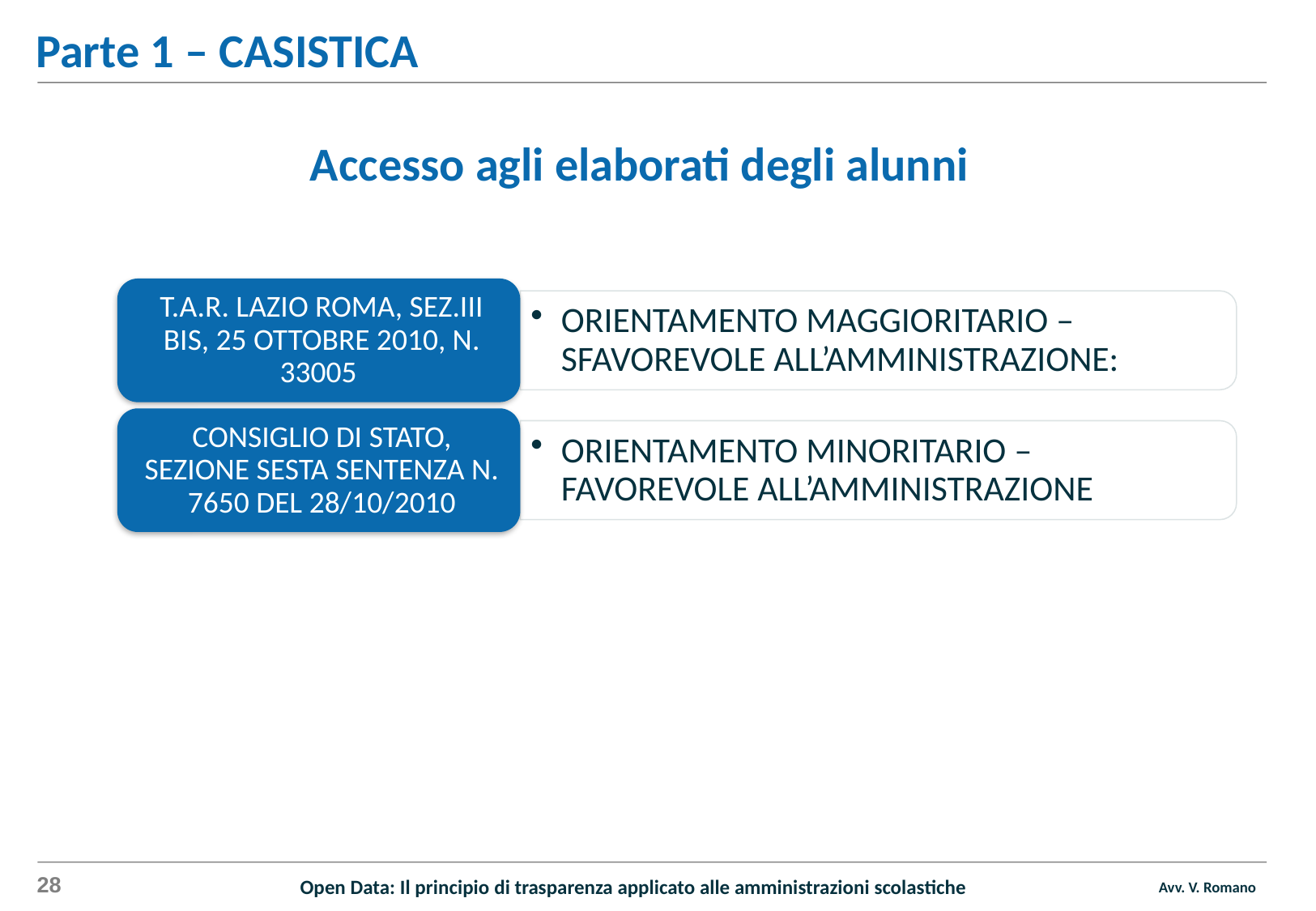

Parte 1 – CASISTICA

Accesso agli elaborati degli alunni
ORIENTAMENTO MAGGIORITARIO – SFAVOREVOLE ALL’AMMINISTRAZIONE:
T.A.R. LAZIO ROMA, SEZ.III BIS, 25 OTTOBRE 2010, N. 33005
ORIENTAMENTO MINORITARIO – FAVOREVOLE ALL’AMMINISTRAZIONE
CONSIGLIO DI STATO, SEZIONE SESTA SENTENZA N. 7650 DEL 28/10/2010